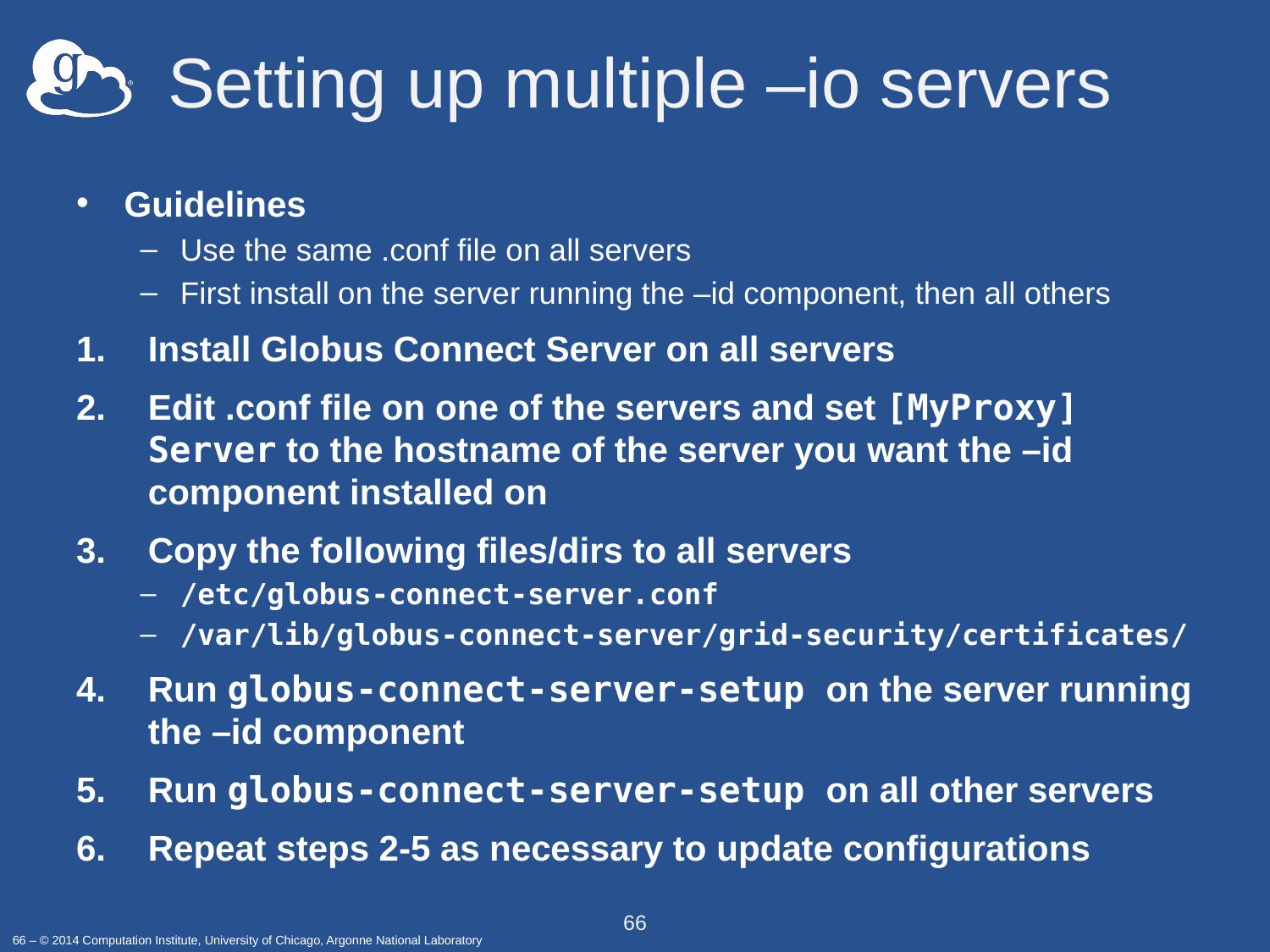

# Setting up multiple –io servers
Guidelines
Use the same .conf file on all servers
First install on the server running the –id component, then all others
Install Globus Connect Server on all servers
Edit .conf file on one of the servers and set [MyProxy] Server to the hostname of the server you want the –id component installed on
Copy the following files/dirs to all servers
/etc/globus-connect-server.conf
/var/lib/globus-connect-server/grid-security/certificates/
Run globus-connect-server-setup on the server running the –id component
Run globus-connect-server-setup on all other servers
Repeat steps 2-5 as necessary to update configurations
66
66 – © 2014 Computation Institute, University of Chicago, Argonne National Laboratory